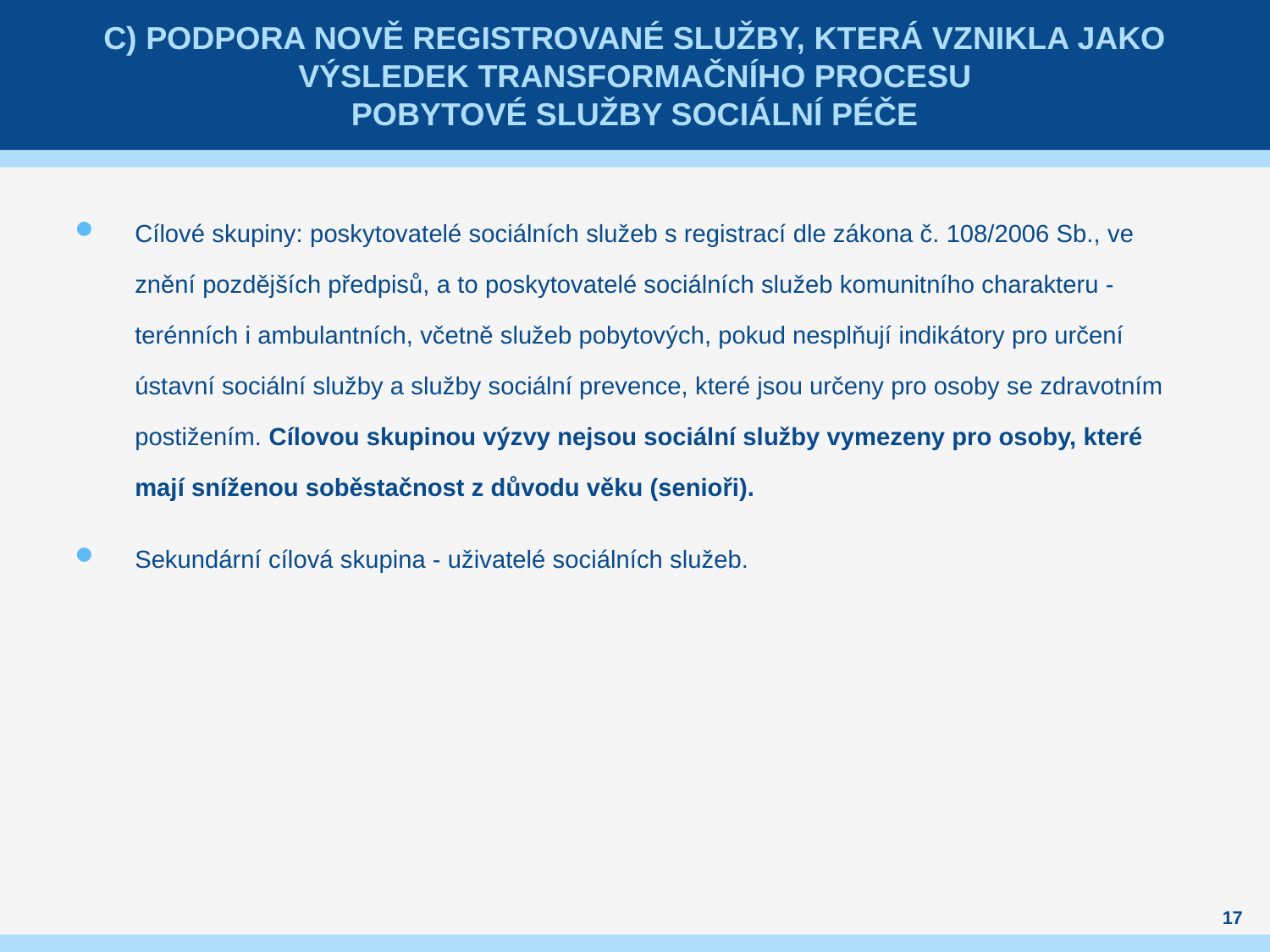

# c) Podpora nově registrované služby, která vznikla jako výsledek transformačního procesu pobytové služby sociální péče
Cílové skupiny: poskytovatelé sociálních služeb s registrací dle zákona č. 108/2006 Sb., ve znění pozdějších předpisů, a to poskytovatelé sociálních služeb komunitního charakteru - terénních i ambulantních, včetně služeb pobytových, pokud nesplňují indikátory pro určení ústavní sociální služby a služby sociální prevence, které jsou určeny pro osoby se zdravotním postižením. Cílovou skupinou výzvy nejsou sociální služby vymezeny pro osoby, které mají sníženou soběstačnost z důvodu věku (senioři).
Sekundární cílová skupina - uživatelé sociálních služeb.

17